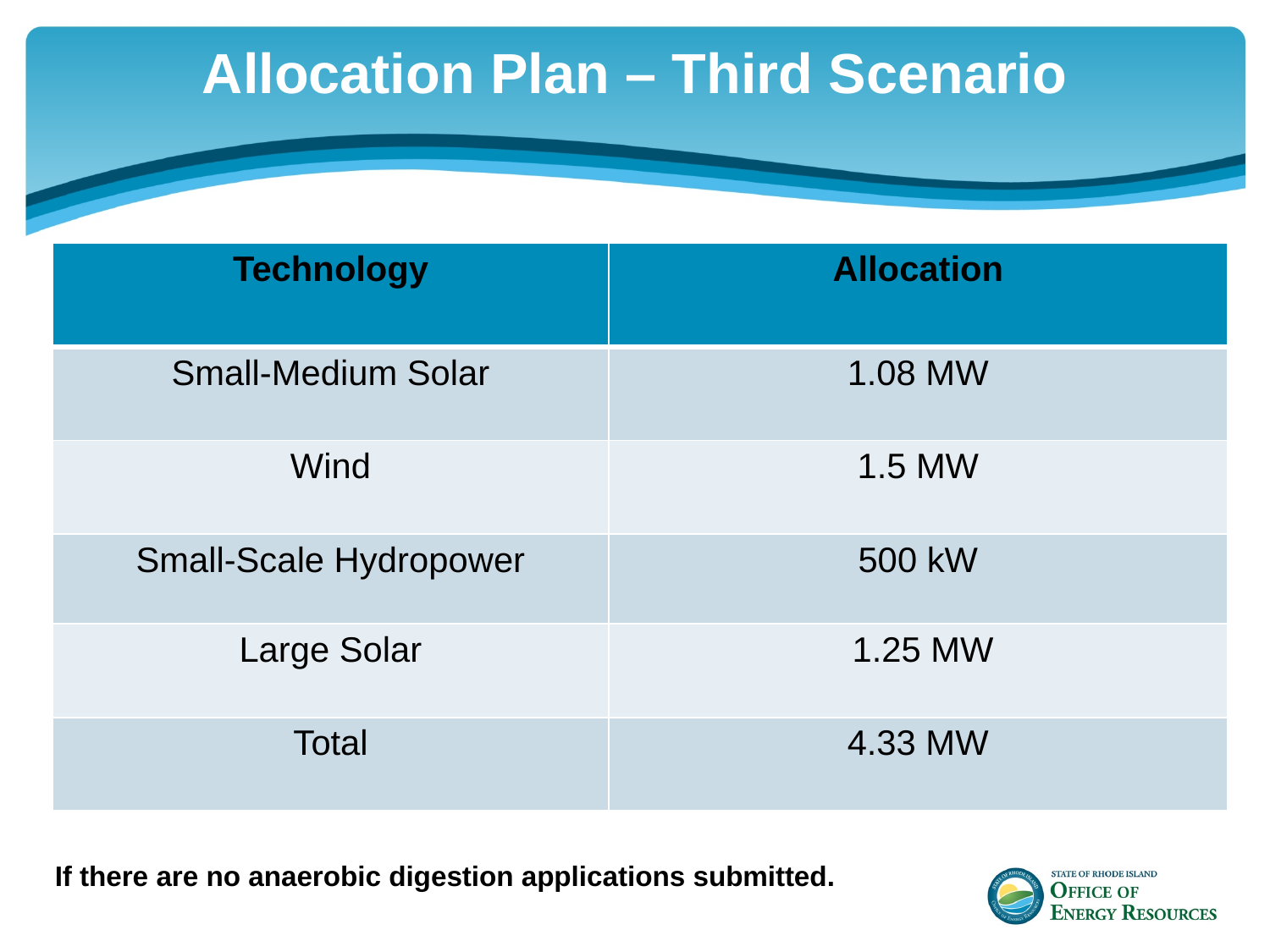

# Allocation Plan – Third Scenario
| Technology | Allocation |
| --- | --- |
| Small-Medium Solar | 1.08 MW |
| Wind | 1.5 MW |
| Small-Scale Hydropower | 500 kW |
| Large Solar | 1.25 MW |
| Total | 4.33 MW |
If there are no anaerobic digestion applications submitted.